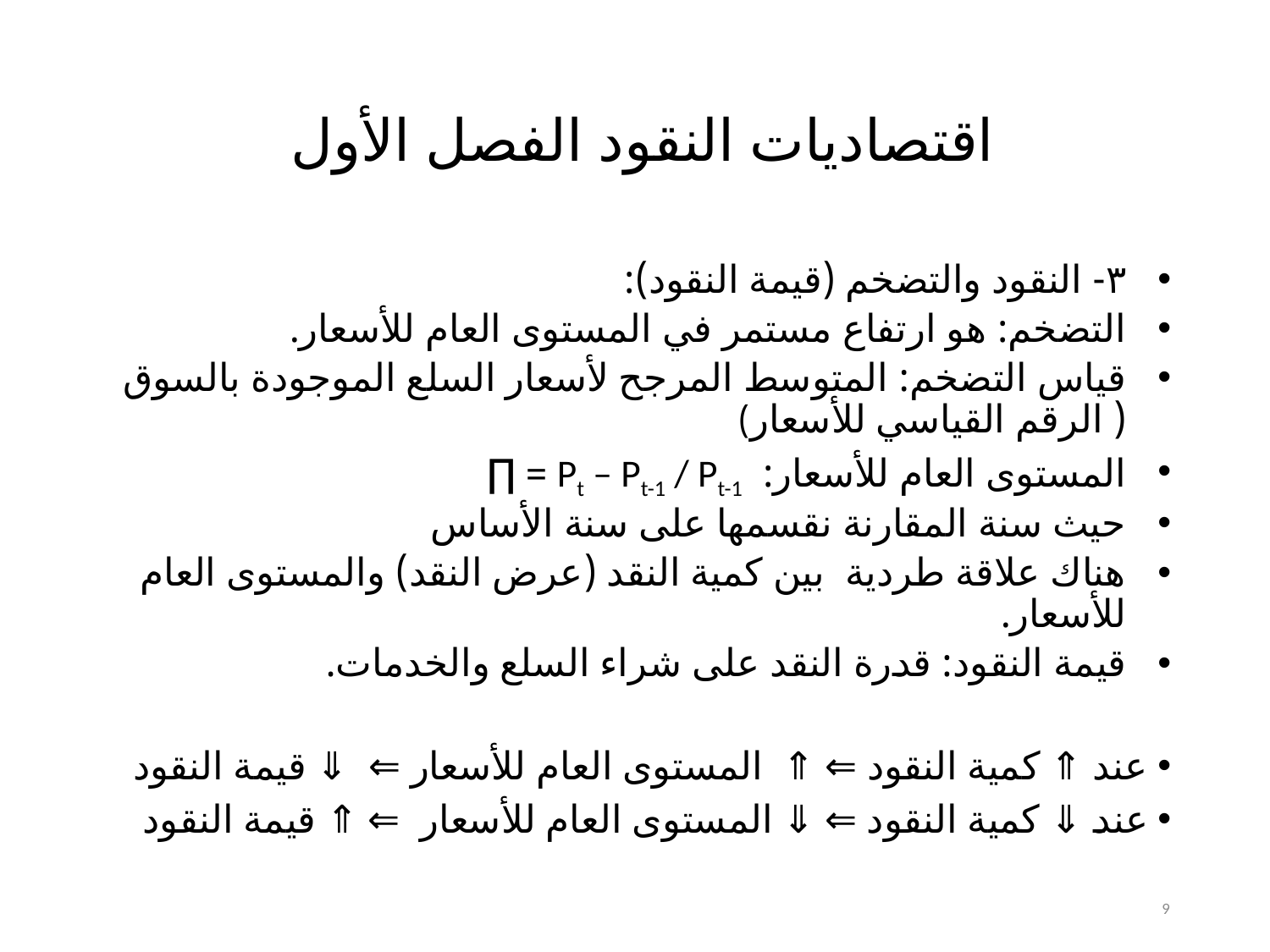

# اقتصاديات النقود الفصل الأول
٣- النقود والتضخم (قيمة النقود):
التضخم: هو ارتفاع مستمر في المستوى العام للأسعار.
قياس التضخم: المتوسط المرجح لأسعار السلع الموجودة بالسوق ( الرقم القياسي للأسعار)
المستوى العام للأسعار:  Pt – Pt-1 / Pt-1 = ∏
حيث سنة المقارنة نقسمها على سنة الأساس
هناك علاقة طردية  بين كمية النقد (عرض النقد) والمستوى العام للأسعار.
قيمة النقود: قدرة النقد على شراء السلع والخدمات.

عند ⇑ كمية النقود ⇐ ⇑  المستوى العام للأسعار ⇐  ⇓ قيمة النقود
عند ⇓ كمية النقود ⇐ ⇓ المستوى العام للأسعار  ⇐ ⇑ قيمة النقود
9